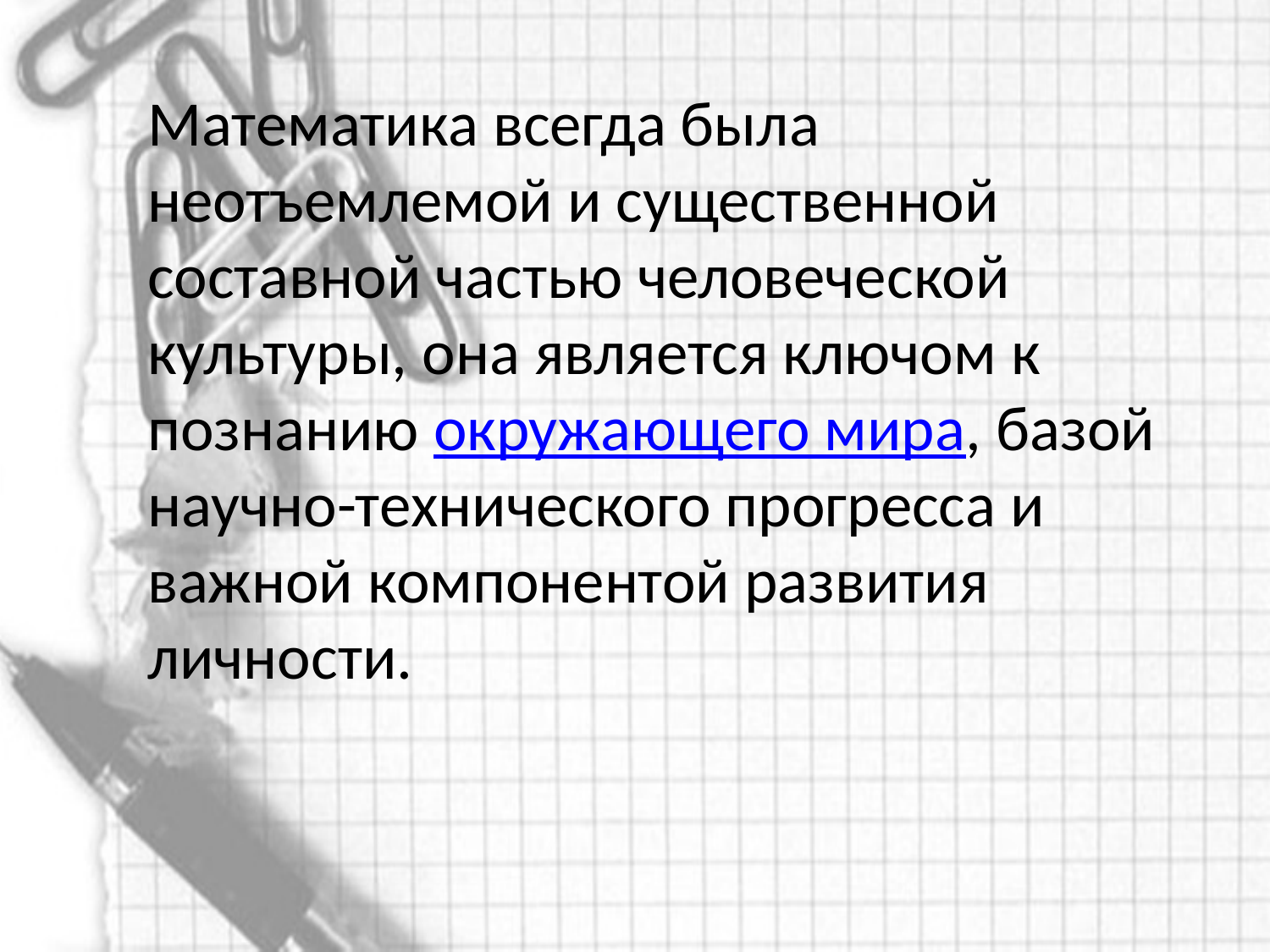

Математика всегда была неотъемлемой и существенной составной частью человеческой культуры, она является ключом к познанию окружающего мира, базой научно-технического прогресса и важной компонентой развития личности.